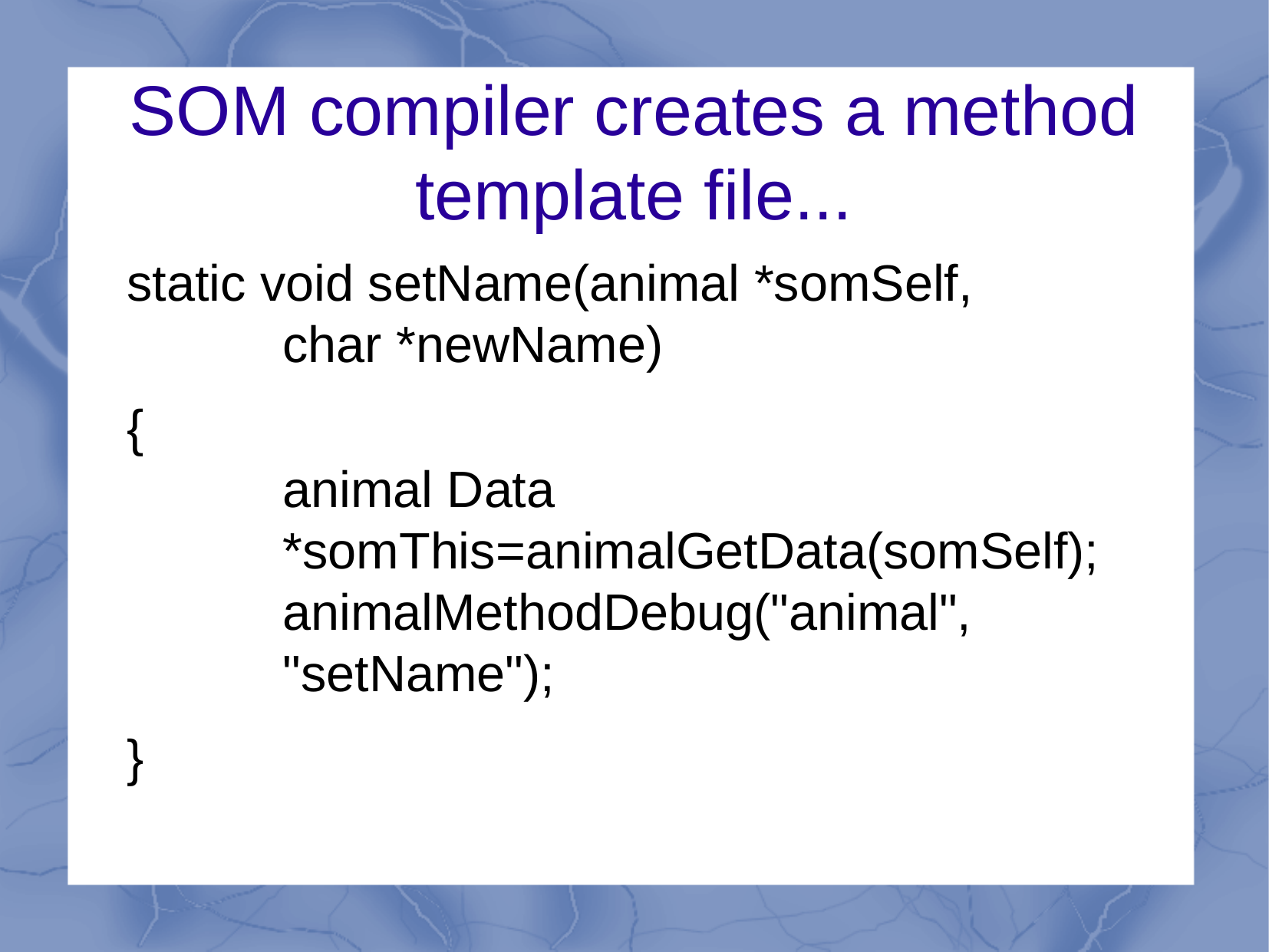

SOM compiler creates a method
template file...
static void setName(animal *somSelf,
	char *newName)
{
	animal Data
	*somThis=animalGetData(somSelf);
	animalMethodDebug("animal",
	"setName");
}